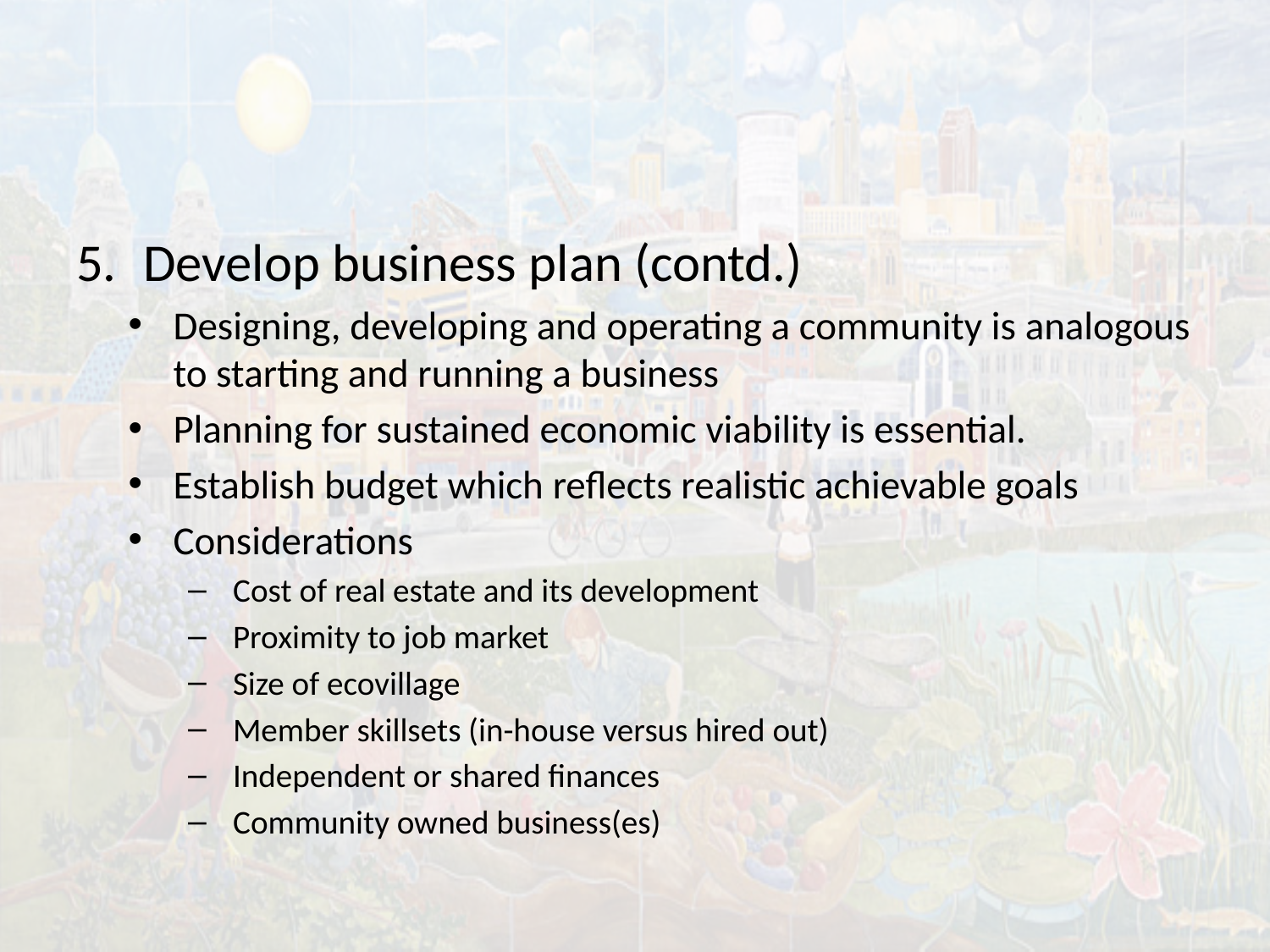

#
Develop business plan (contd.)
Designing, developing and operating a community is analogous to starting and running a business
Planning for sustained economic viability is essential.
Establish budget which reflects realistic achievable goals
Considerations
Cost of real estate and its development
Proximity to job market
Size of ecovillage
Member skillsets (in-house versus hired out)
Independent or shared finances
Community owned business(es)